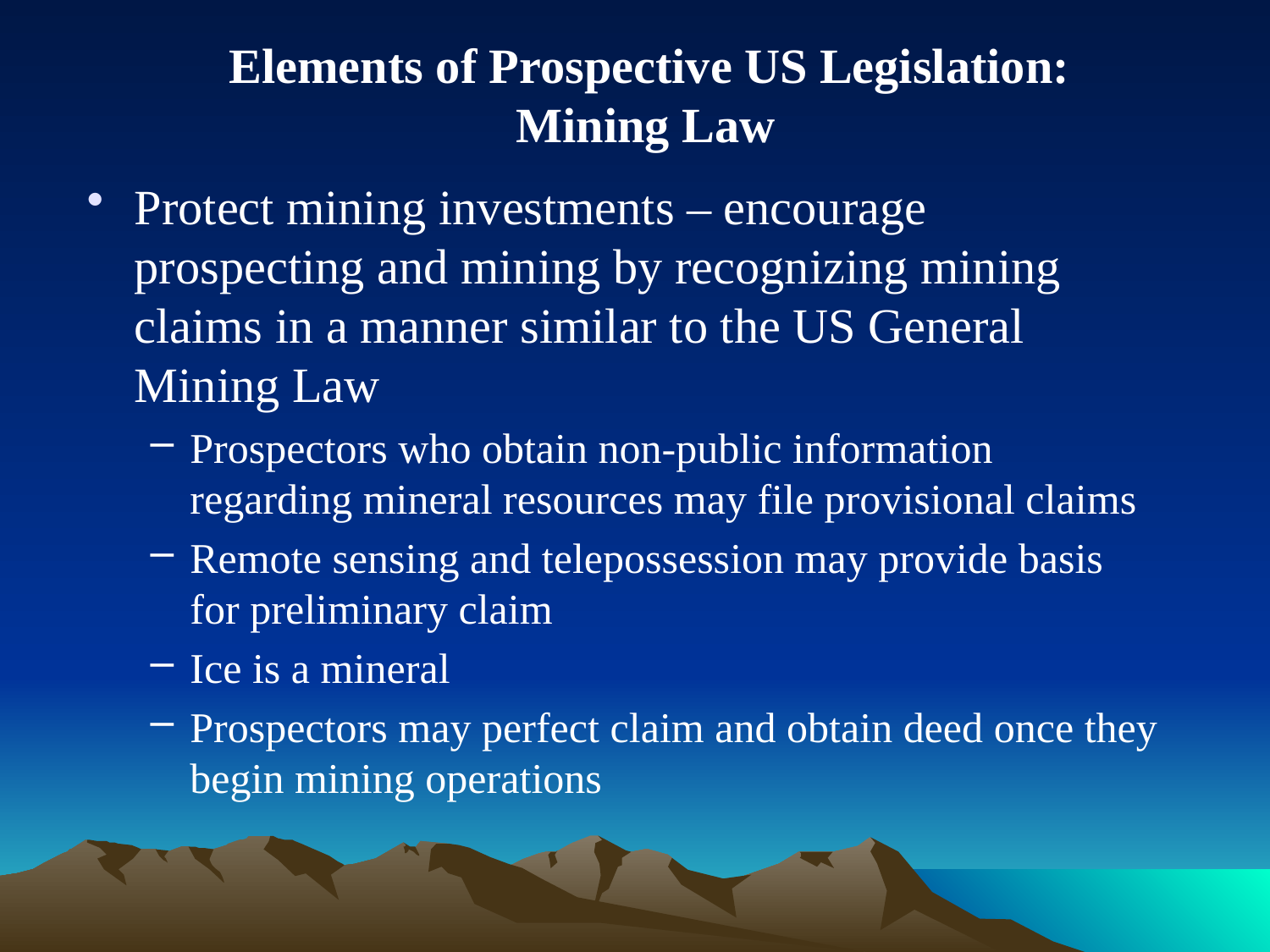

# Elements of Prospective US Legislation: Mining Law
Protect mining investments – encourage prospecting and mining by recognizing mining claims in a manner similar to the US General Mining Law
Prospectors who obtain non-public information regarding mineral resources may file provisional claims
Remote sensing and telepossession may provide basis for preliminary claim
Ice is a mineral
Prospectors may perfect claim and obtain deed once they begin mining operations